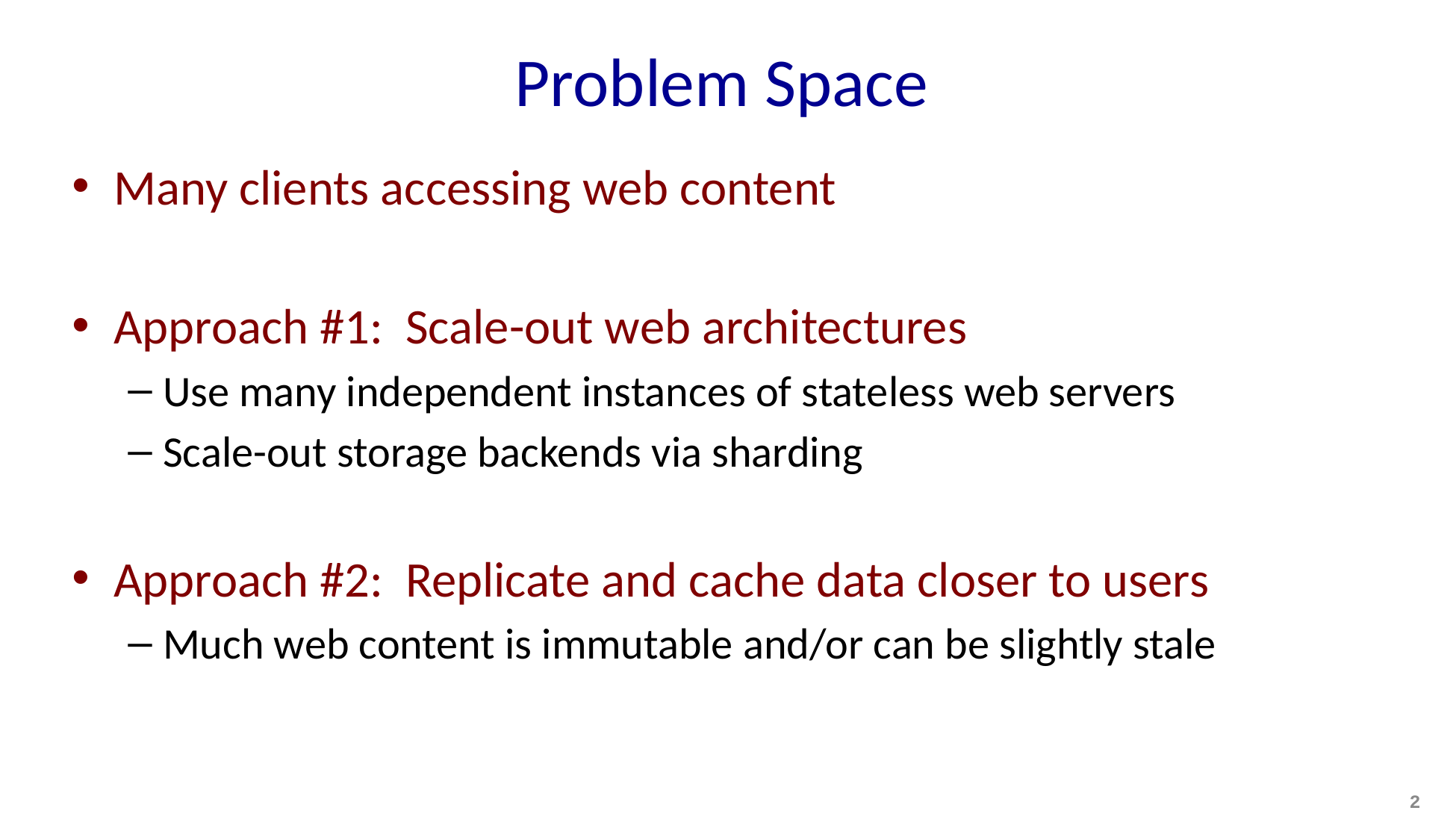

# Problem Space
Many clients accessing web content

Approach #1:  Scale-out web architectures
Use many independent instances of stateless web servers
Scale-out storage backends via sharding

Approach #2:  Replicate and cache data closer to users
Much web content is immutable and/or can be slightly stale
2